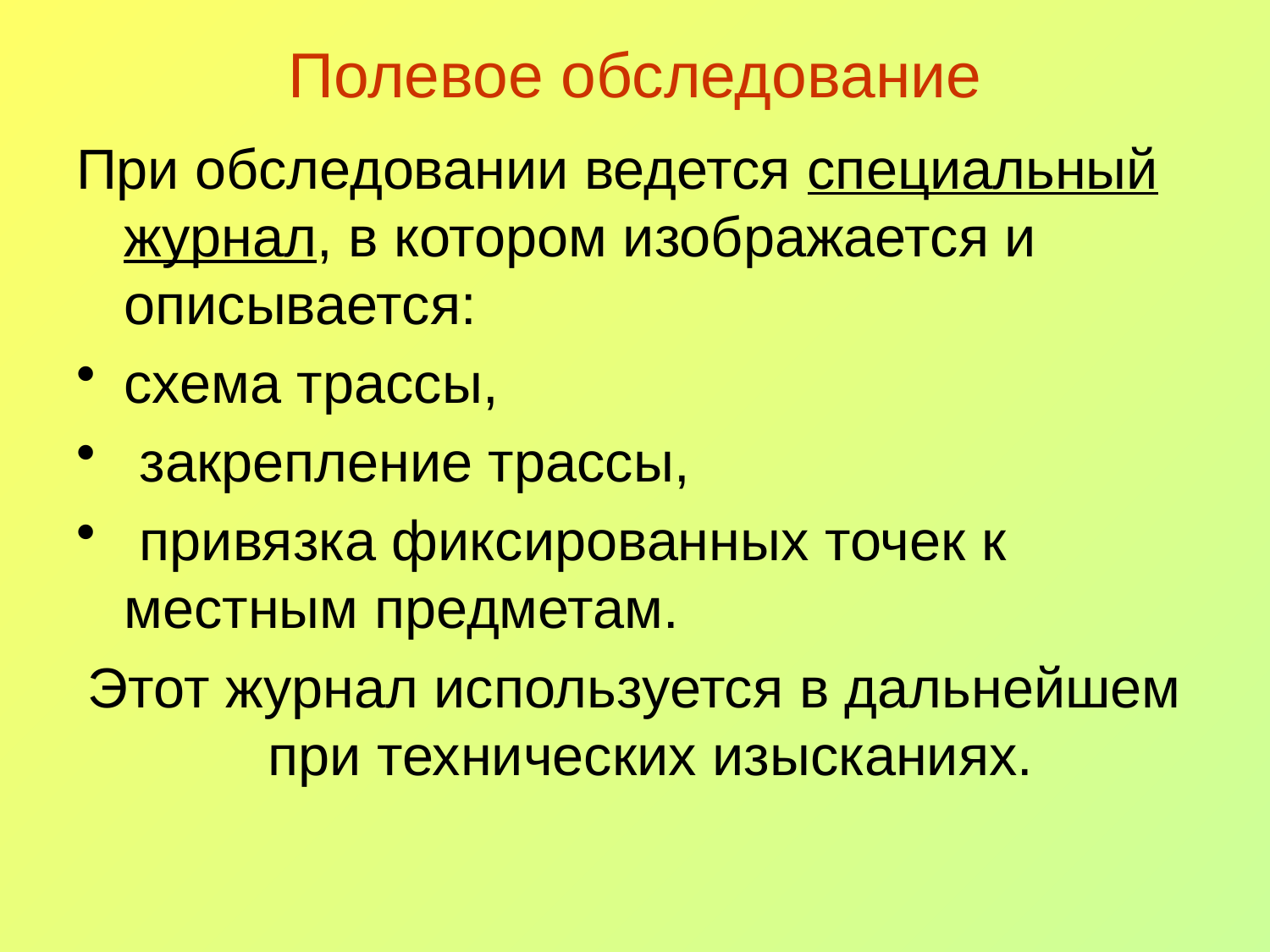

# Полевое обследование
При обследовании ведется специальный журнал, в котором изображается и описывается:
схема трассы,
 закрепление трассы,
 привязка фиксированных точек к местным предметам.
Этот журнал используется в дальнейшем при технических изысканиях.